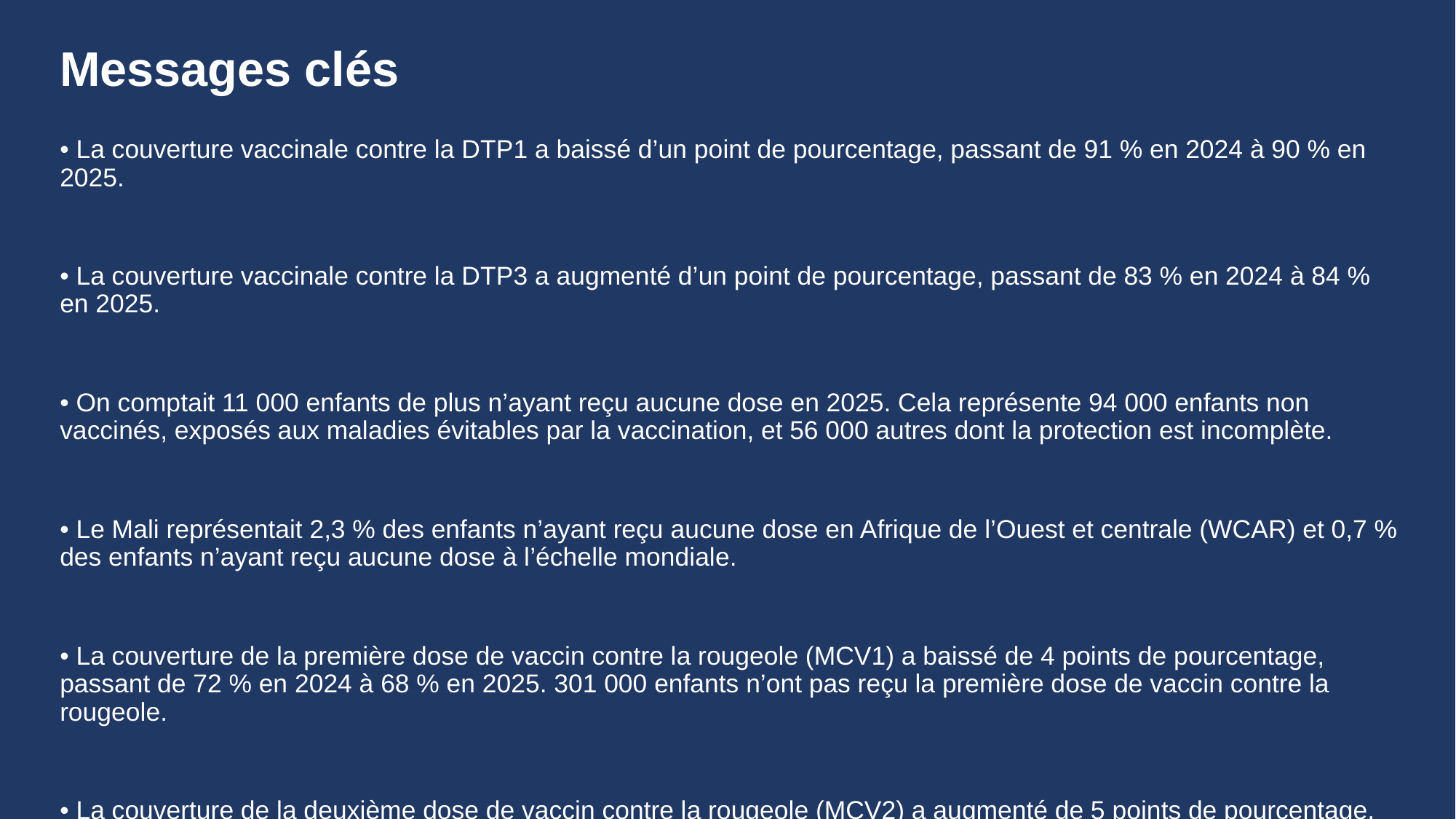

# Messages clés
• La couverture vaccinale contre la DTP1 a baissé d’un point de pourcentage, passant de 91 % en 2024 à 90 % en 2025.

• La couverture vaccinale contre la DTP3 a augmenté d’un point de pourcentage, passant de 83 % en 2024 à 84 % en 2025.

• On comptait 11 000 enfants de plus n’ayant reçu aucune dose en 2025. Cela représente 94 000 enfants non vaccinés, exposés aux maladies évitables par la vaccination, et 56 000 autres dont la protection est incomplète.

• Le Mali représentait 2,3 % des enfants n’ayant reçu aucune dose en Afrique de l’Ouest et centrale (WCAR) et 0,7 % des enfants n’ayant reçu aucune dose à l’échelle mondiale.

• La couverture de la première dose de vaccin contre la rougeole (MCV1) a baissé de 4 points de pourcentage, passant de 72 % en 2024 à 68 % en 2025. 301 000 enfants n’ont pas reçu la première dose de vaccin contre la rougeole.

• La couverture de la deuxième dose de vaccin contre la rougeole (MCV2) a augmenté de 5 points de pourcentage, passant de 47 % en 2024 à 52 % en 2025.

• La couverture de la dernière dose du vaccin contre le HPV (HPVc) chez les filles est passée de 15 % à 64 % en 2025 grâce à l’amélioration des performances du programme.